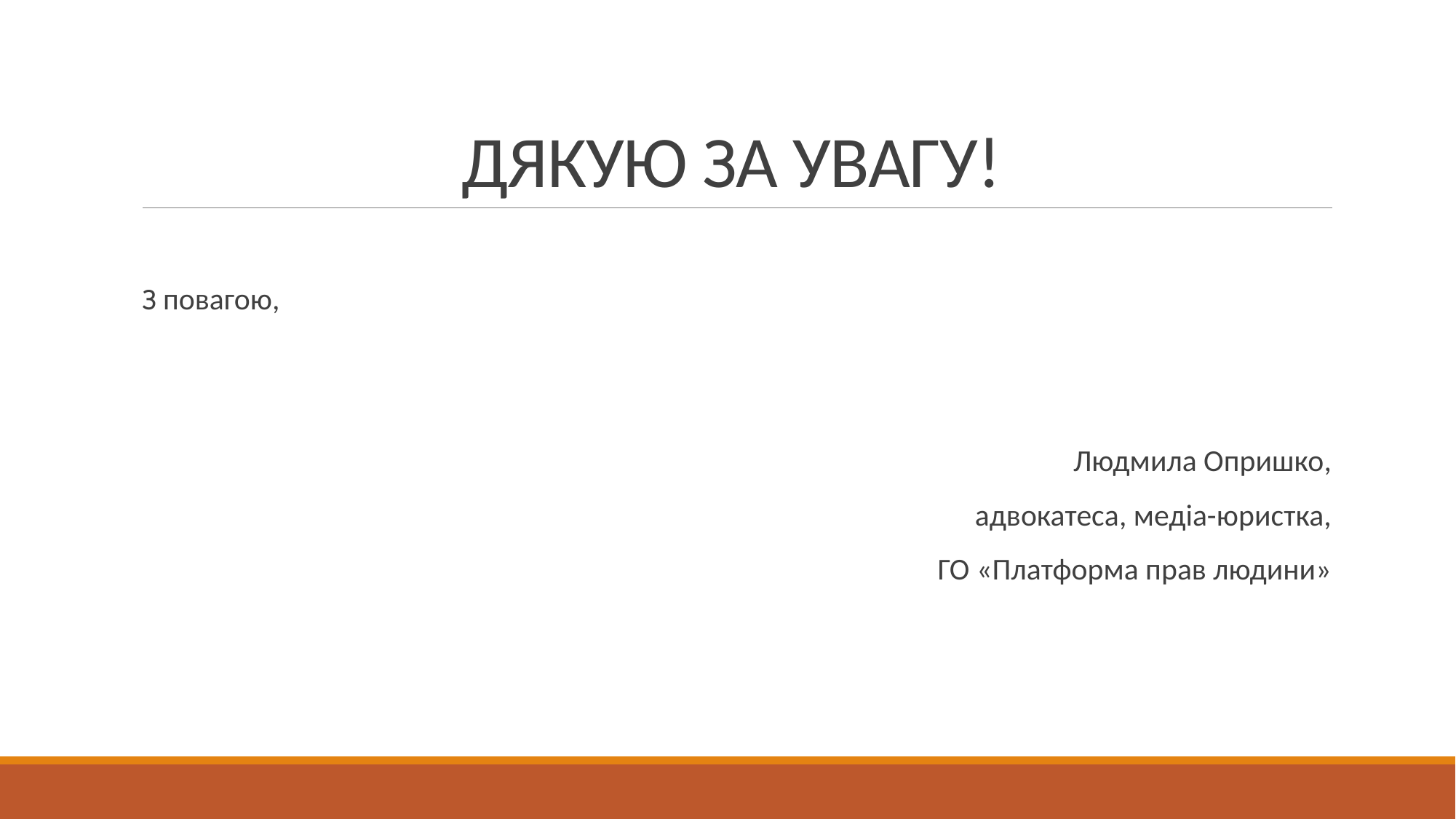

# ДЯКУЮ ЗА УВАГУ!

З повагою,

Людмила Опришко,
адвокатеса, медіа-юристка,
ГО «Платформа прав людини»